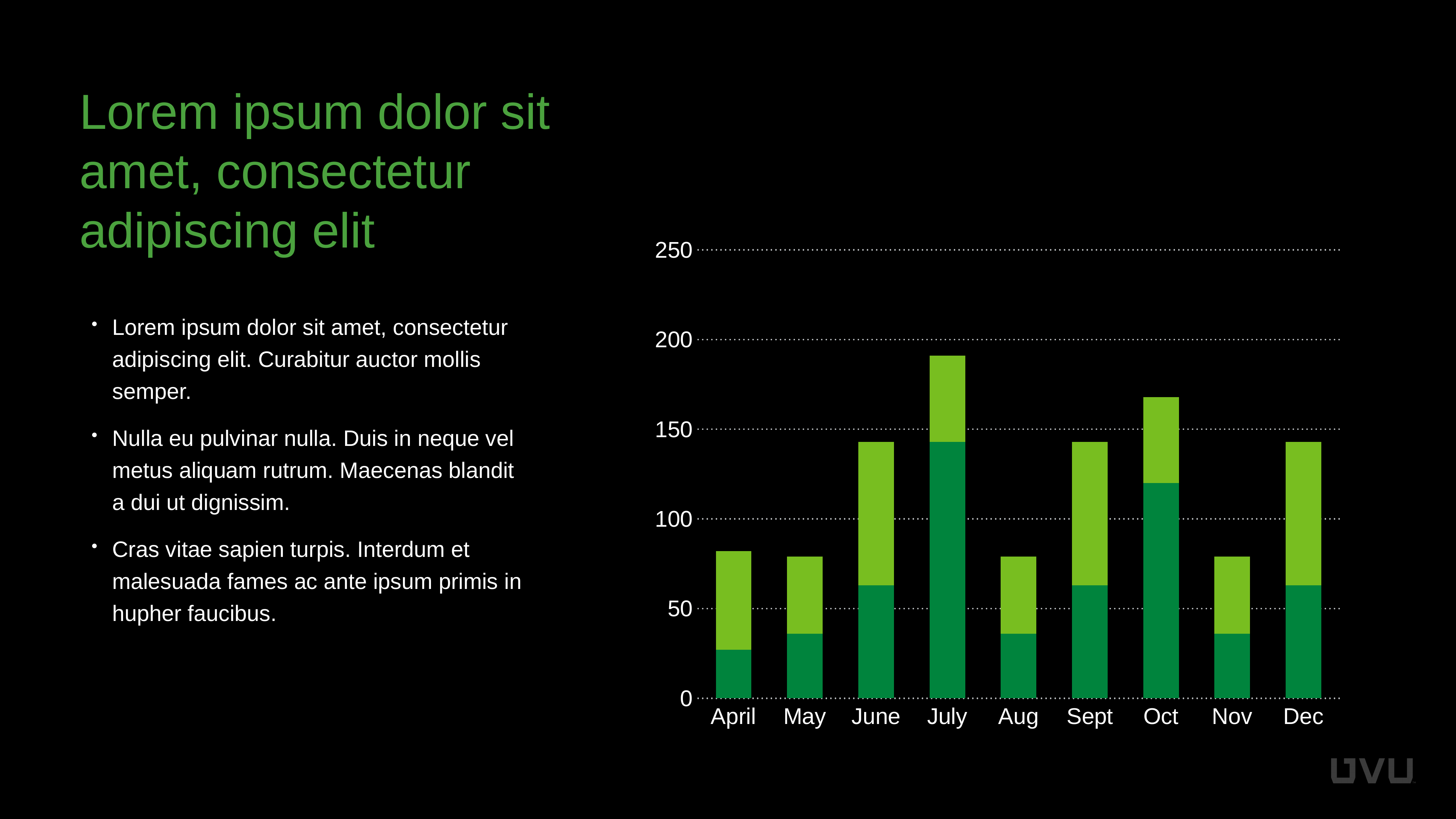

Lorem ipsum dolor sit amet, consectetur adipiscing elit

### Chart

| Category | Region 1 | Region 2 |
|---|---|---|
| April | 27.0 | 55.0 |
| May | 36.0 | 43.0 |
| June | 63.0 | 80.0 |
| July | 143.0 | 48.0 |
| Aug | 36.0 | 43.0 |
| Sept | 63.0 | 80.0 |
| Oct | 120.0 | 48.0 |
| Nov | 36.0 | 43.0 |
| Dec | 63.0 | 80.0 |
Lorem ipsum dolor sit amet, consectetur adipiscing elit. Curabitur auctor mollis semper.
Nulla eu pulvinar nulla. Duis in neque vel metus aliquam rutrum. Maecenas blandit a dui ut dignissim.
Cras vitae sapien turpis. Interdum et malesuada fames ac ante ipsum primis in hupher faucibus.